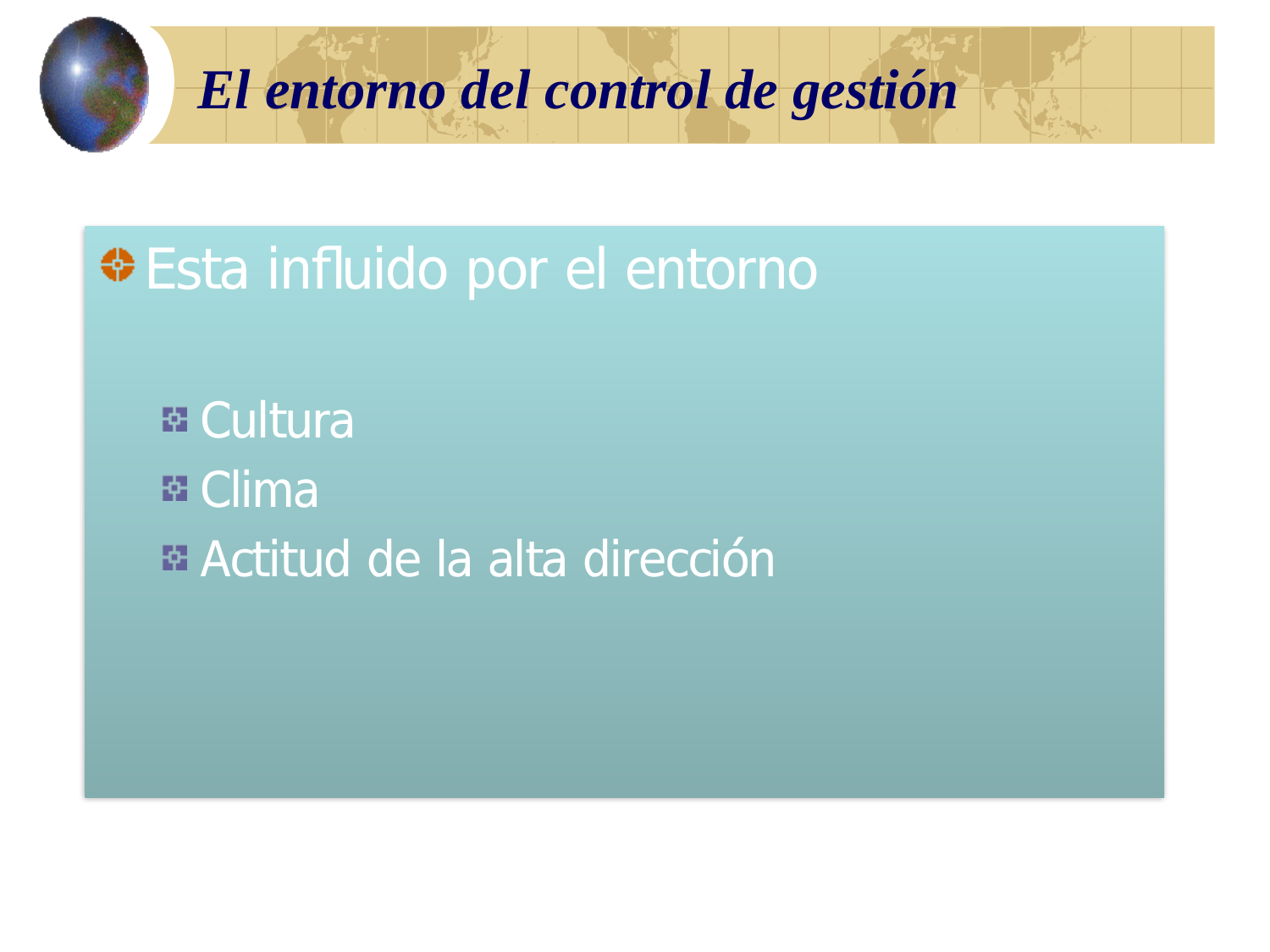

# El entorno del control de gestión
Esta influido por el entorno

Cultura
Clima
Actitud de la alta dirección